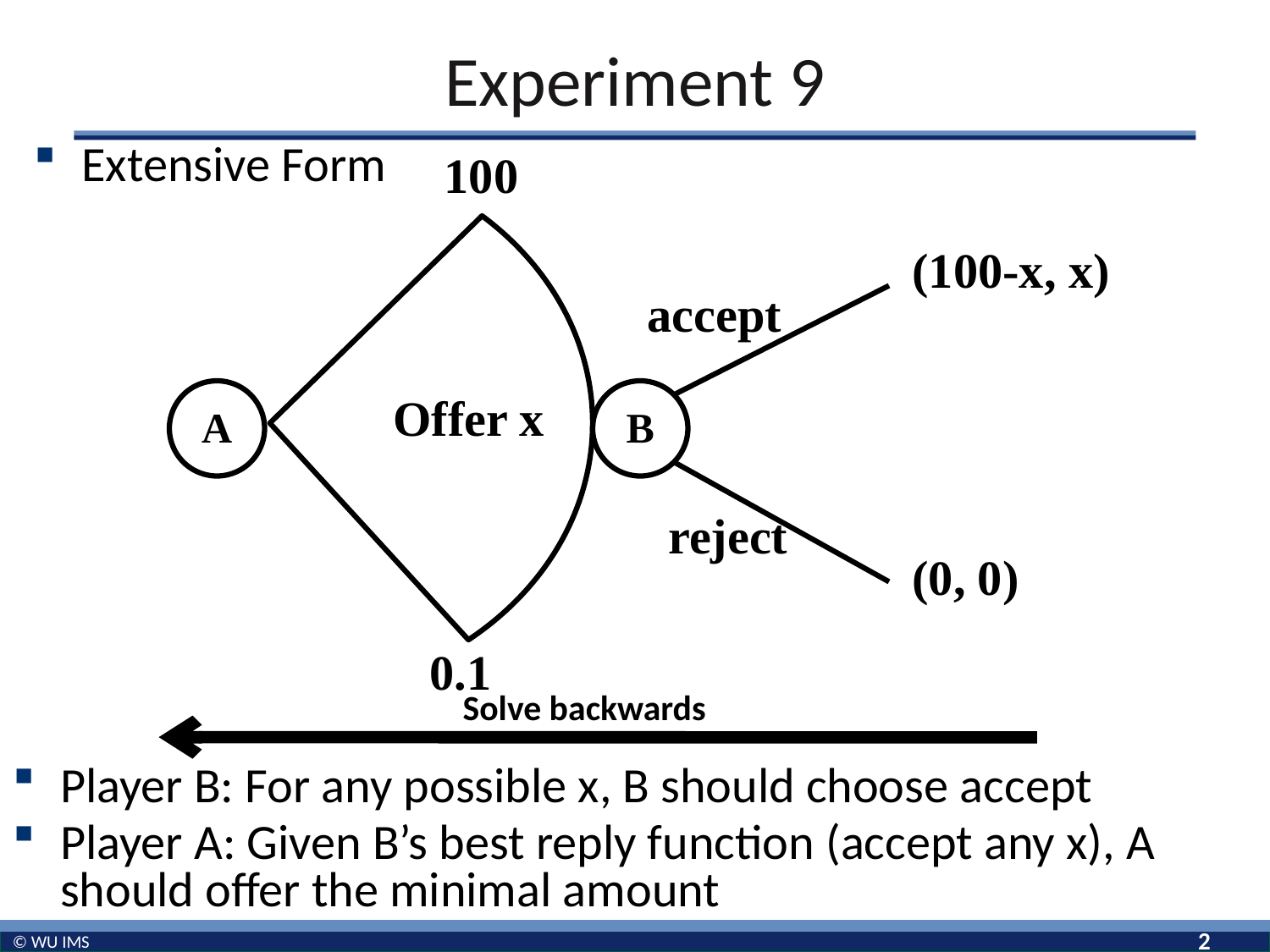

# Experiment 9
Extensive Form
100

(100-x, x)
accept
A
Offer x
B
reject
(0, 0)
0.1
Solve backwards
Player B: For any possible x, B should choose accept
Player A: Given B’s best reply function (accept any x), A should offer the minimal amount

2